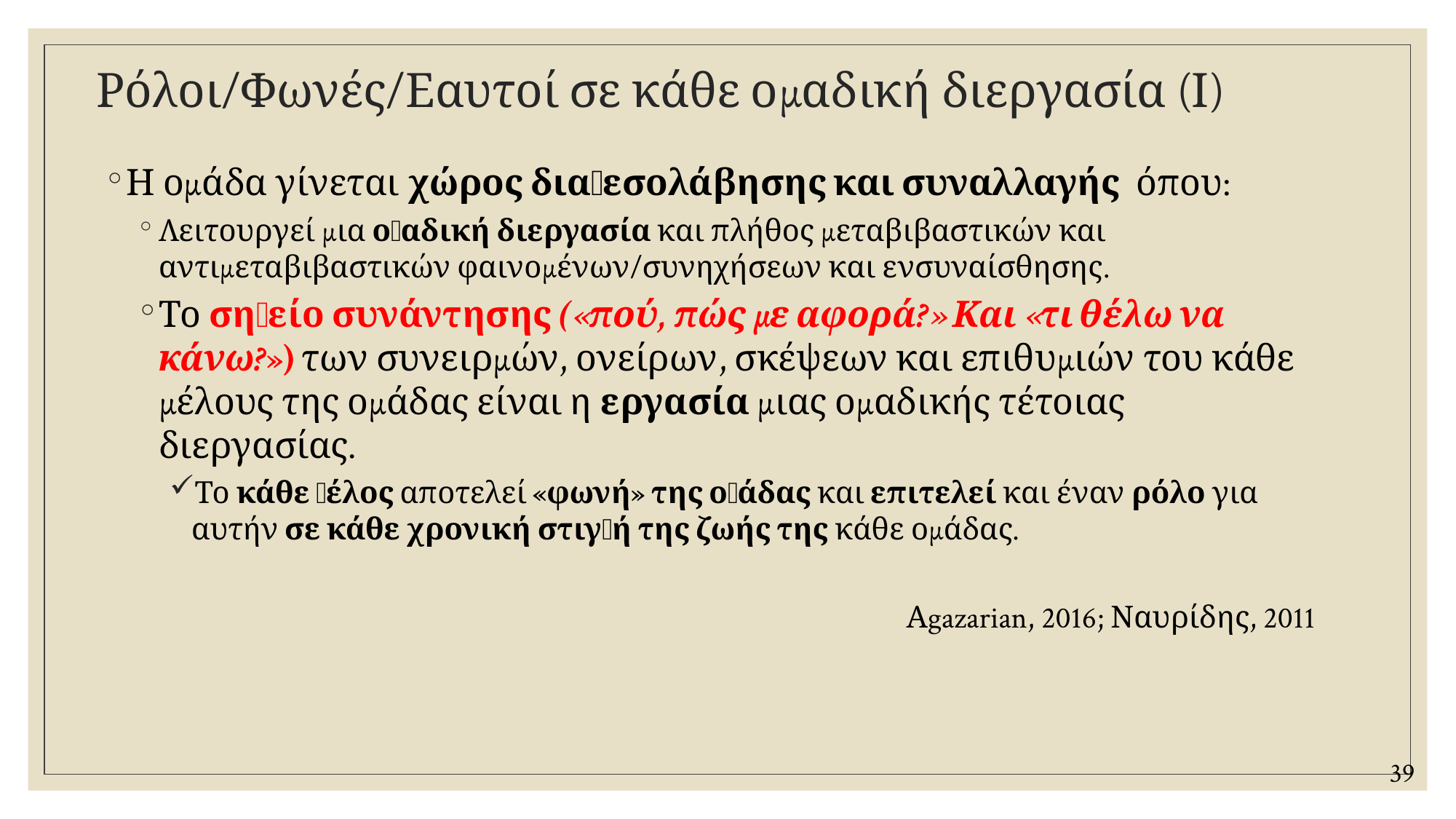

# Ρόλοι/Φωνές/Εαυτοί σε κάθε ομαδική διεργασία (Ι)
Η ομάδα γίνεται χώρος διαμεσολάβησης και συναλλαγής  όπου:
Λειτουργεί μια ομαδική διεργασία και πλήθος μεταβιβαστικών και αντιμεταβιβαστικών φαινομένων/συνηχήσεων και ενσυναίσθησης.
Το σημείο συνάντησης («πού, πώς με αφορά?» Και «τι θέλω να κάνω?») των συνειρμών, ονείρων, σκέψεων και επιθυμιών του κάθε μέλους της ομάδας είναι η εργασία μιας ομαδικής τέτοιας διεργασίας.
Το κάθε μέλος αποτελεί «φωνή» της ομάδας και επιτελεί και έναν ρόλο για αυτήν σε κάθε χρονική στιγμή της ζωής της κάθε ομάδας.

Αgazarian, 2016; Ναυρίδης, 2011

39